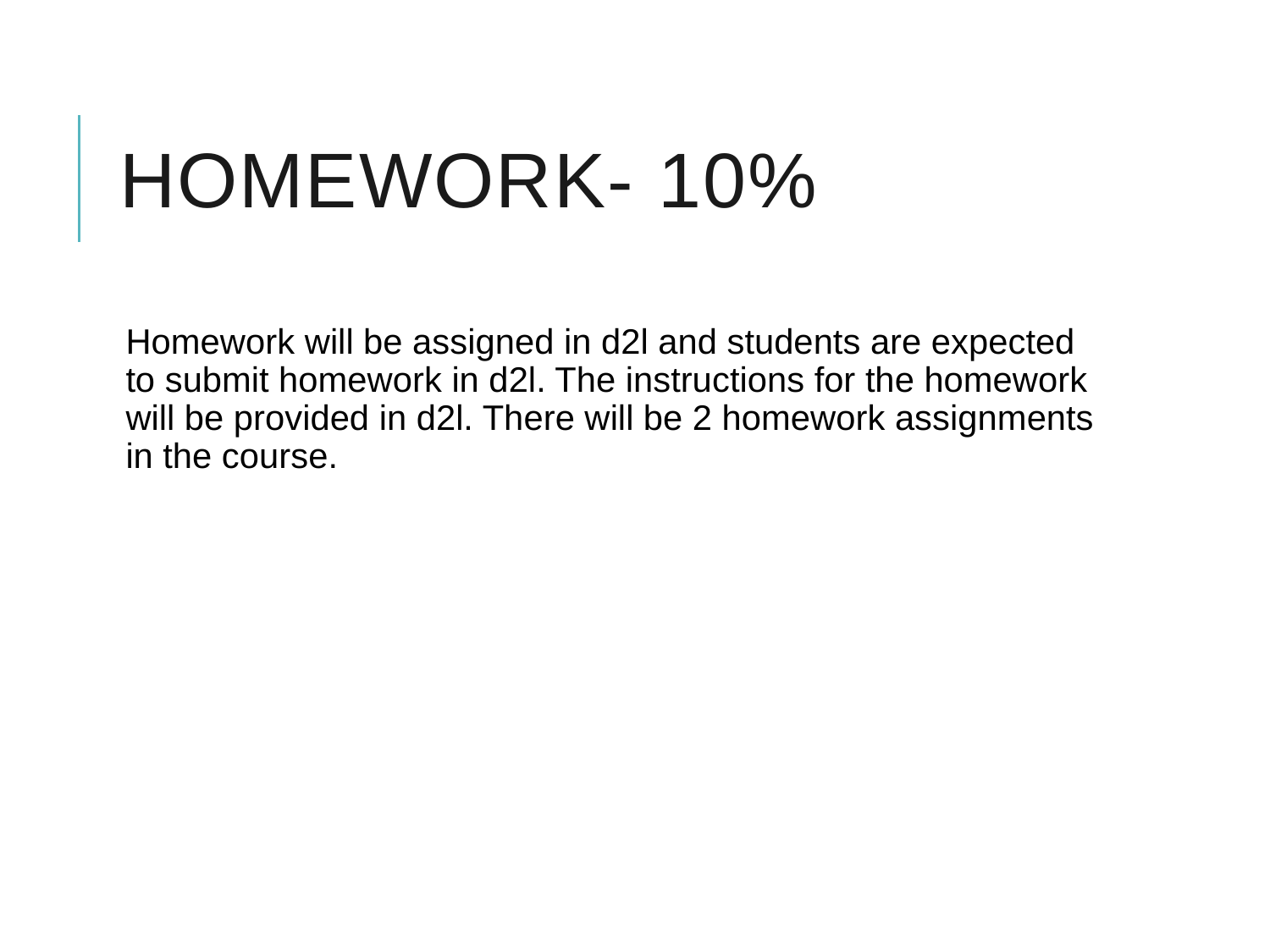

# Homework- 10%
Homework will be assigned in d2l and students are expected to submit homework in d2l. The instructions for the homework will be provided in d2l. There will be 2 homework assignments in the course.